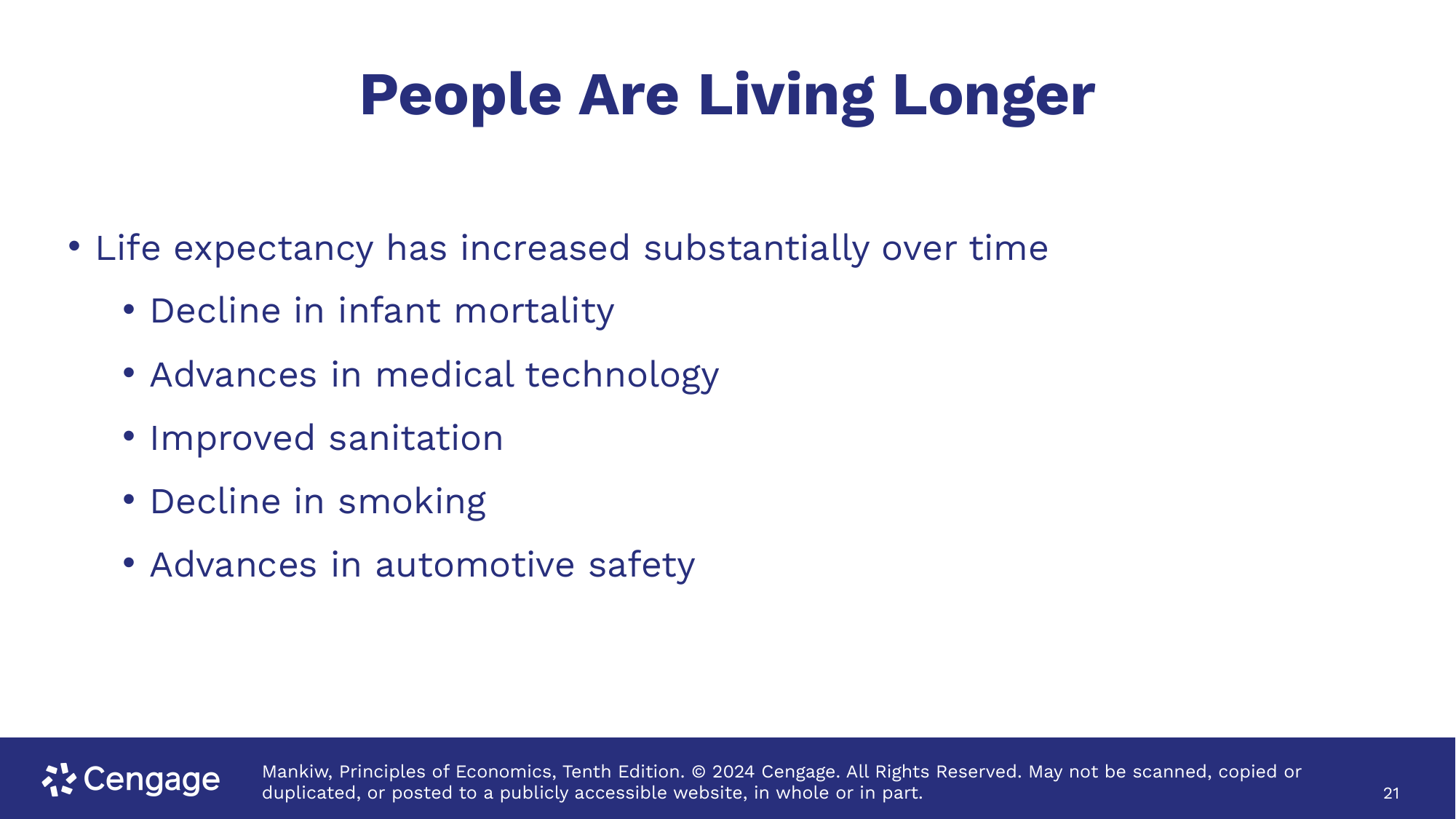

# People Are Living Longer
Life expectancy has increased substantially over time
Decline in infant mortality
Advances in medical technology
Improved sanitation
Decline in smoking
Advances in automotive safety